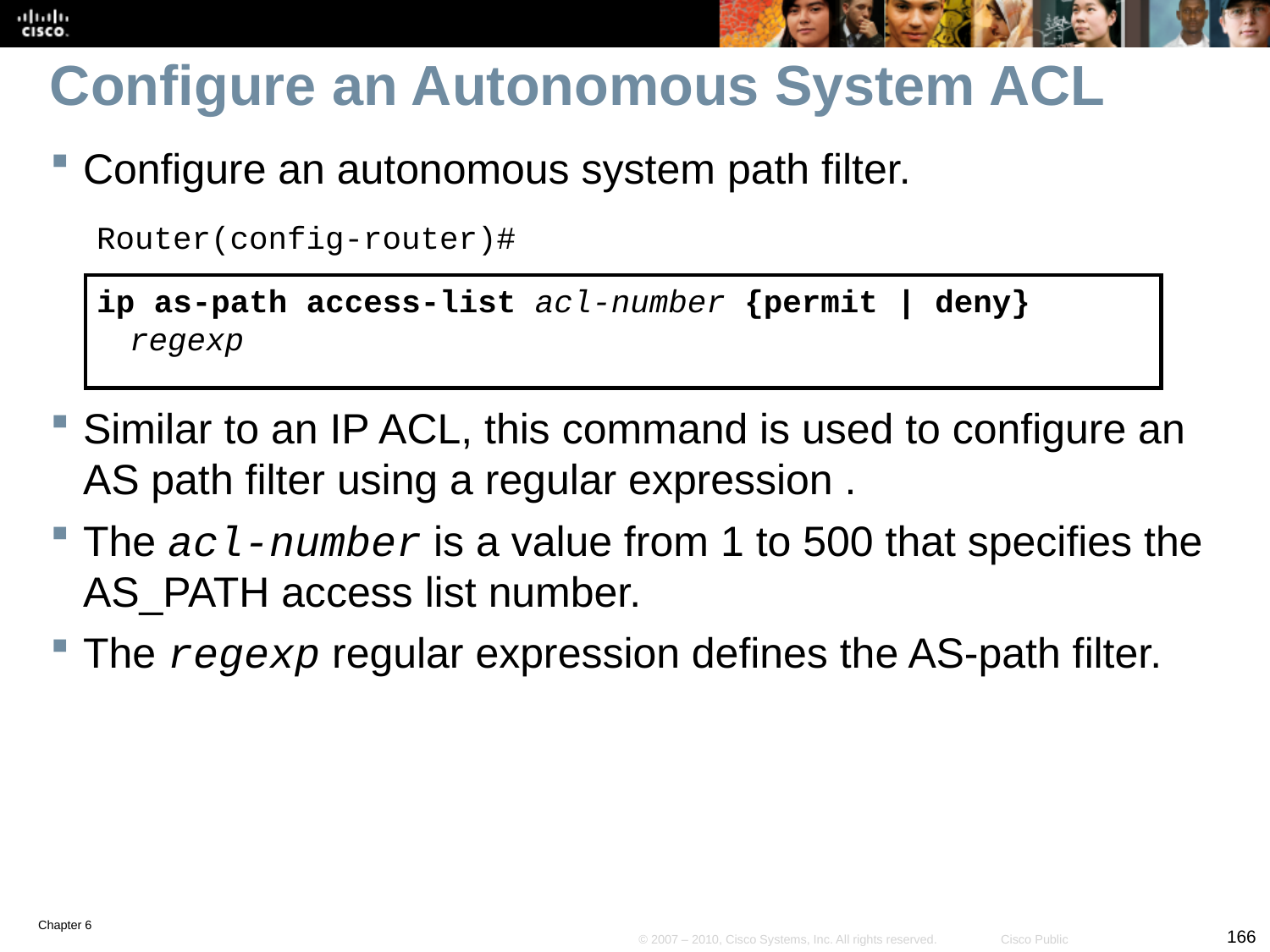

# Configure an Autonomous System ACL
Configure an autonomous system path filter.

Router(config-router)#
ip as-path access-list acl-number {permit | deny} regexp
Similar to an IP ACL, this command is used to configure an AS path filter using a regular expression .
The acl-number is a value from 1 to 500 that specifies the AS_PATH access list number.
The regexp regular expression defines the AS-path filter.